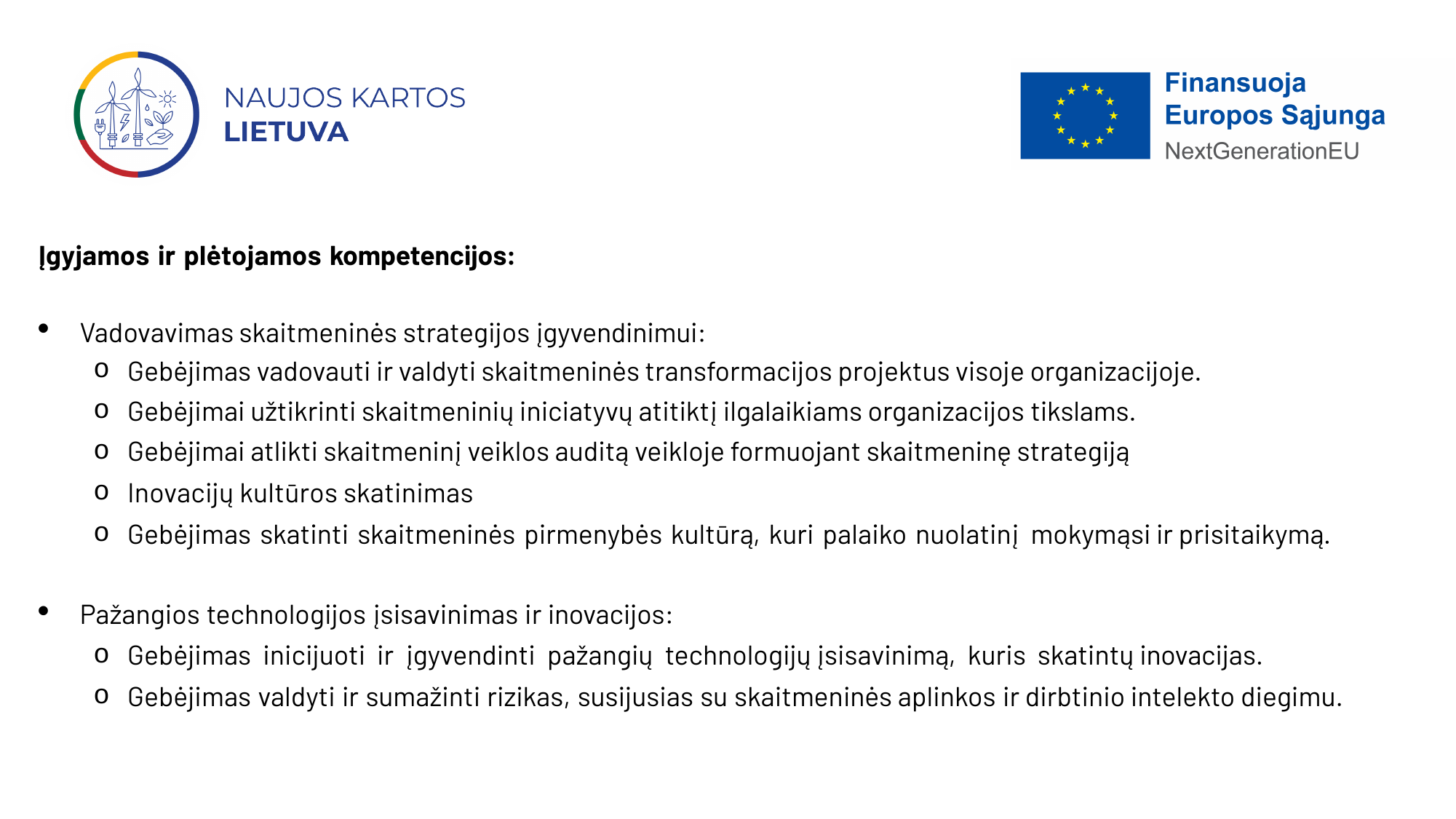

Įgyjamos ir plėtojamos kompetencijos:

Vadovavimas skaitmeninės strategijos įgyvendinimui:
Gebėjimas vadovauti ir valdyti skaitmeninės transformacijos projektus visoje organizacijoje.
Gebėjimai užtikrinti skaitmeninių iniciatyvų atitiktį ilgalaikiams organizacijos tikslams.
Gebėjimai atlikti skaitmeninį veiklos auditą veikloje formuojant skaitmeninę strategiją
Inovacijų kultūros skatinimas
Gebėjimas skatinti skaitmeninės pirmenybės kultūrą, kuri palaiko nuolatinį mokymąsi ir prisitaikymą.

Pažangios technologijos įsisavinimas ir inovacijos:
Gebėjimas inicijuoti ir įgyvendinti pažangių technologijų įsisavinimą, kuris skatintų inovacijas.
Gebėjimas valdyti ir sumažinti rizikas, susijusias su skaitmeninės aplinkos ir dirbtinio intelekto diegimu.